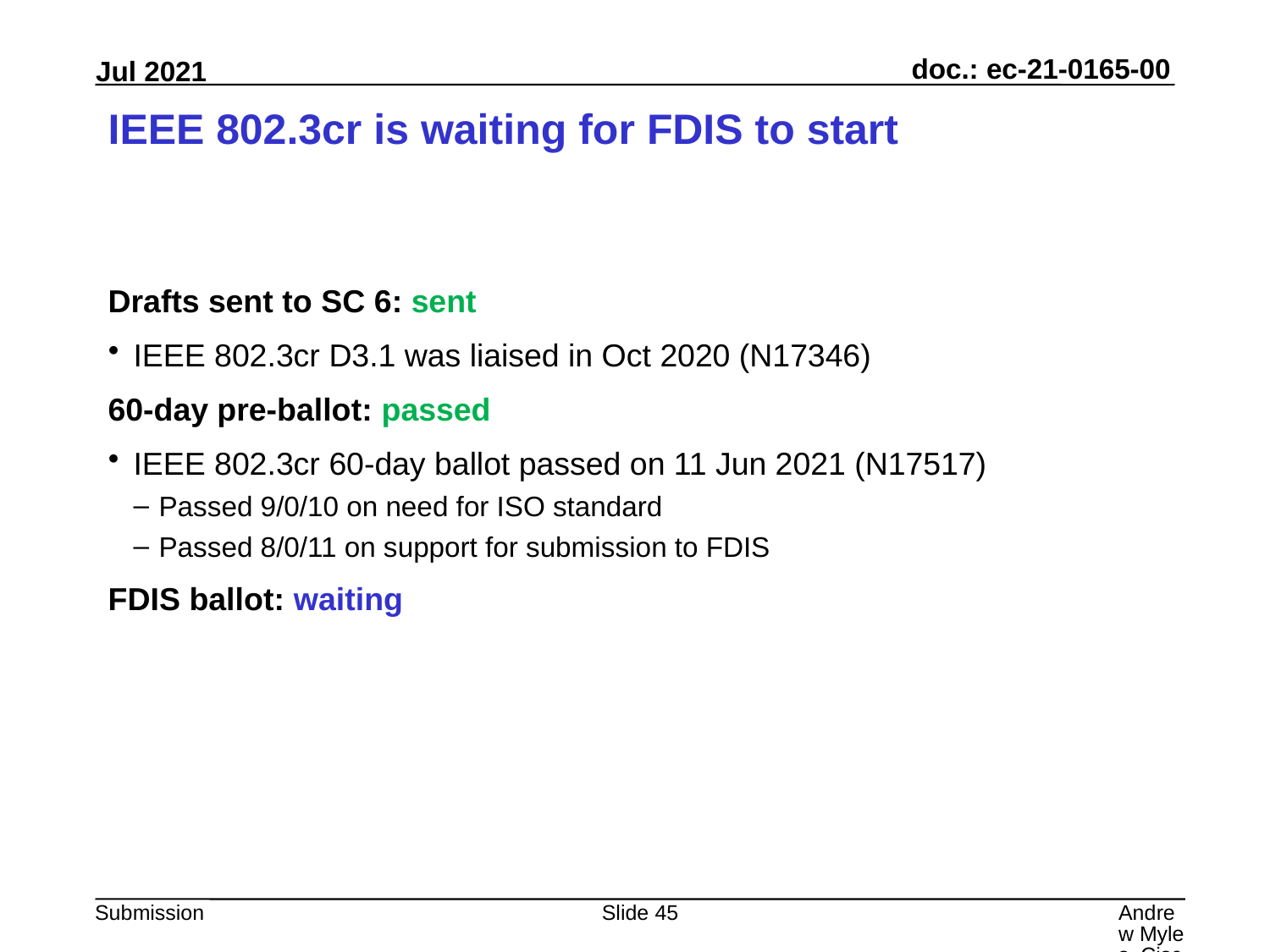

# IEEE 802.3cr is waiting for FDIS to start
Drafts sent to SC 6: sent
IEEE 802.3cr D3.1 was liaised in Oct 2020 (N17346)
60-day pre-ballot: passed
IEEE 802.3cr 60-day ballot passed on 11 Jun 2021 (N17517)
Passed 9/0/10 on need for ISO standard
Passed 8/0/11 on support for submission to FDIS
FDIS ballot: waiting

Slide 45
Andrew Myles, Cisco